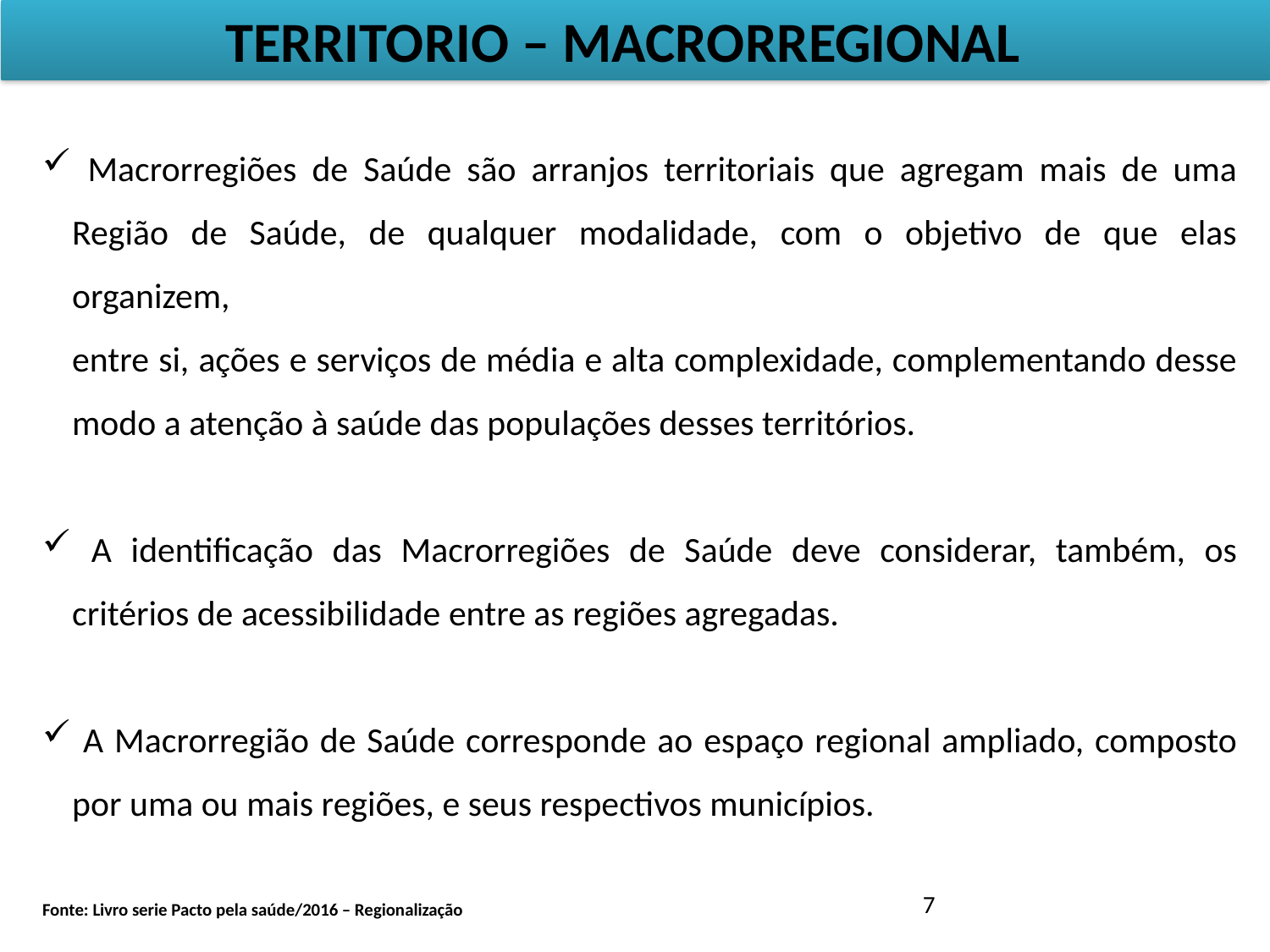

TERRITORIO – MACRORREGIONAL
 Macrorregiões de Saúde são arranjos territoriais que agregam mais de uma Região de Saúde, de qualquer modalidade, com o objetivo de que elas organizem,
entre si, ações e serviços de média e alta complexidade, complementando desse modo a atenção à saúde das populações desses territórios.

 A identificação das Macrorregiões de Saúde deve considerar, também, os critérios de acessibilidade entre as regiões agregadas.

 A Macrorregião de Saúde corresponde ao espaço regional ampliado, composto por uma ou mais regiões, e seus respectivos municípios.
7
Fonte: Livro serie Pacto pela saúde/2016 – Regionalização